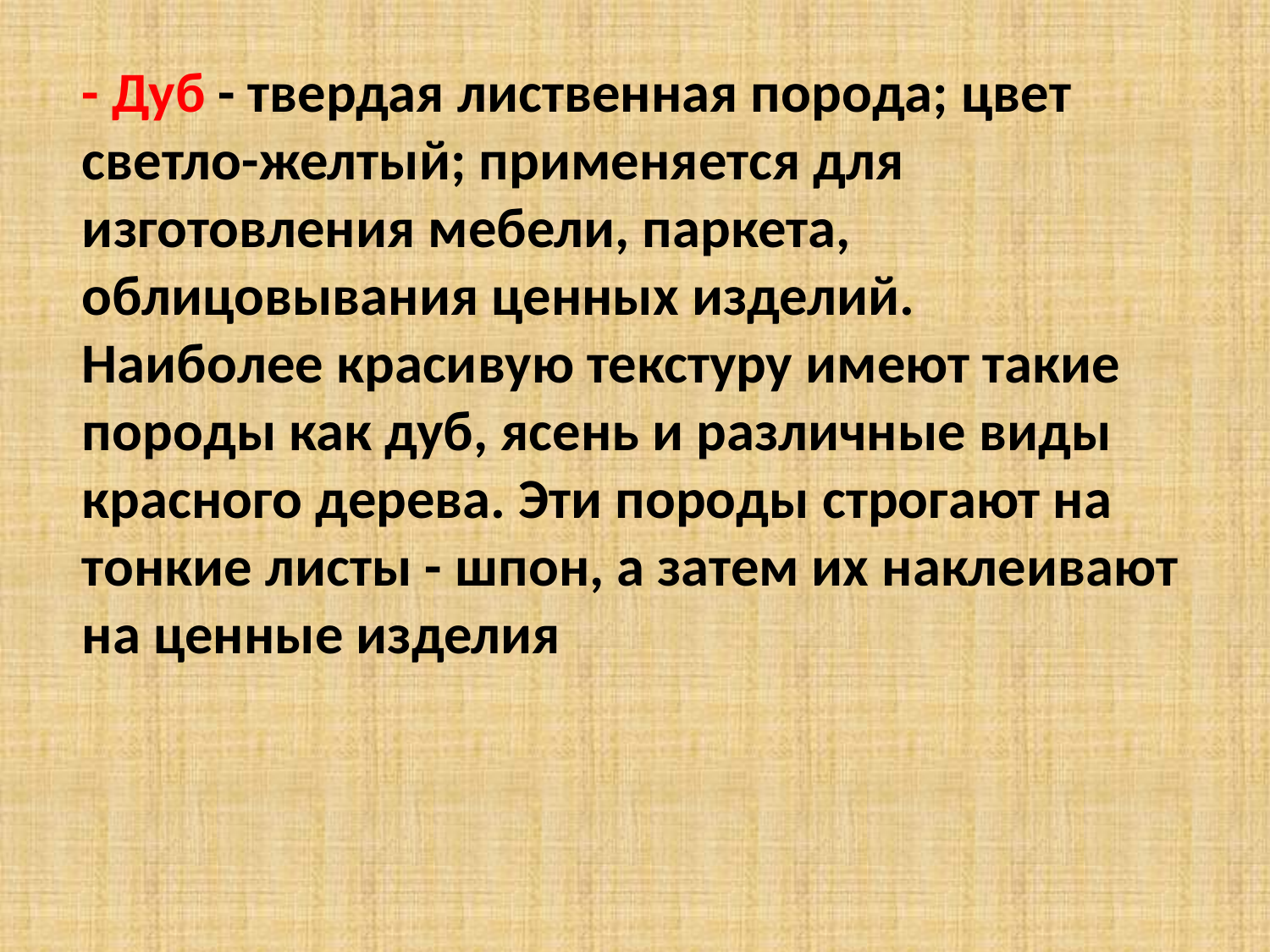

- Дуб - твердая лиственная порода; цвет светло-желтый; применяется для изготовления мебели, паркета, облицовывания ценных изделий.
Наиболее красивую текстуру имеют такие породы как дуб, ясень и различные виды красного дерева. Эти породы строгают на тонкие листы - шпон, а затем их наклеивают на ценные изделия